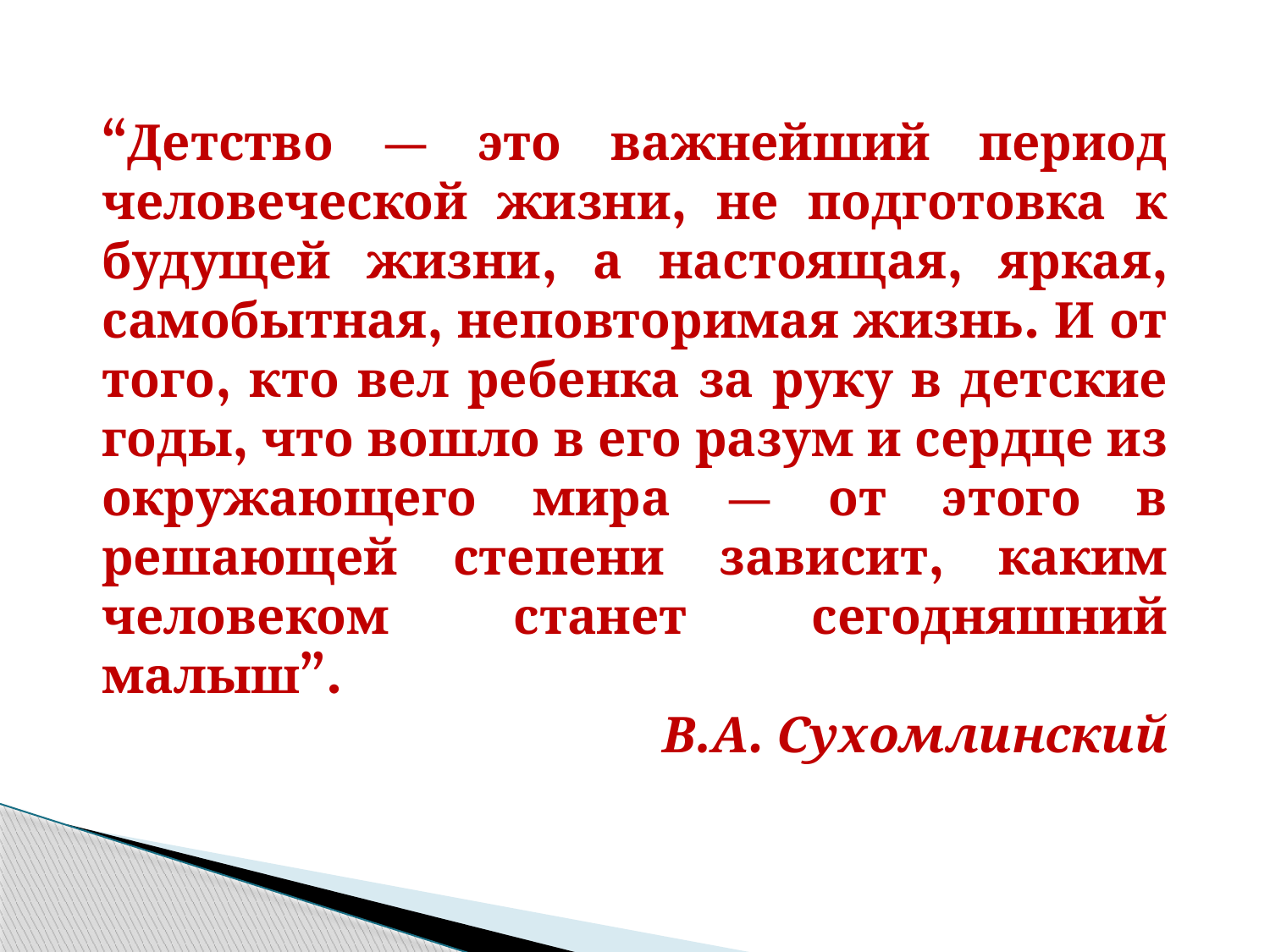

“Детство — это важнейший период человеческой жизни, не подготовка к будущей жизни, а настоящая, яркая, самобытная, неповторимая жизнь. И от того, кто вел ребенка за руку в детские годы, что вошло в его разум и сердце из окружающего мира — от этого в решающей степени зависит, каким человеком станет сегодняшний малыш”.
В.А. Сухомлинский